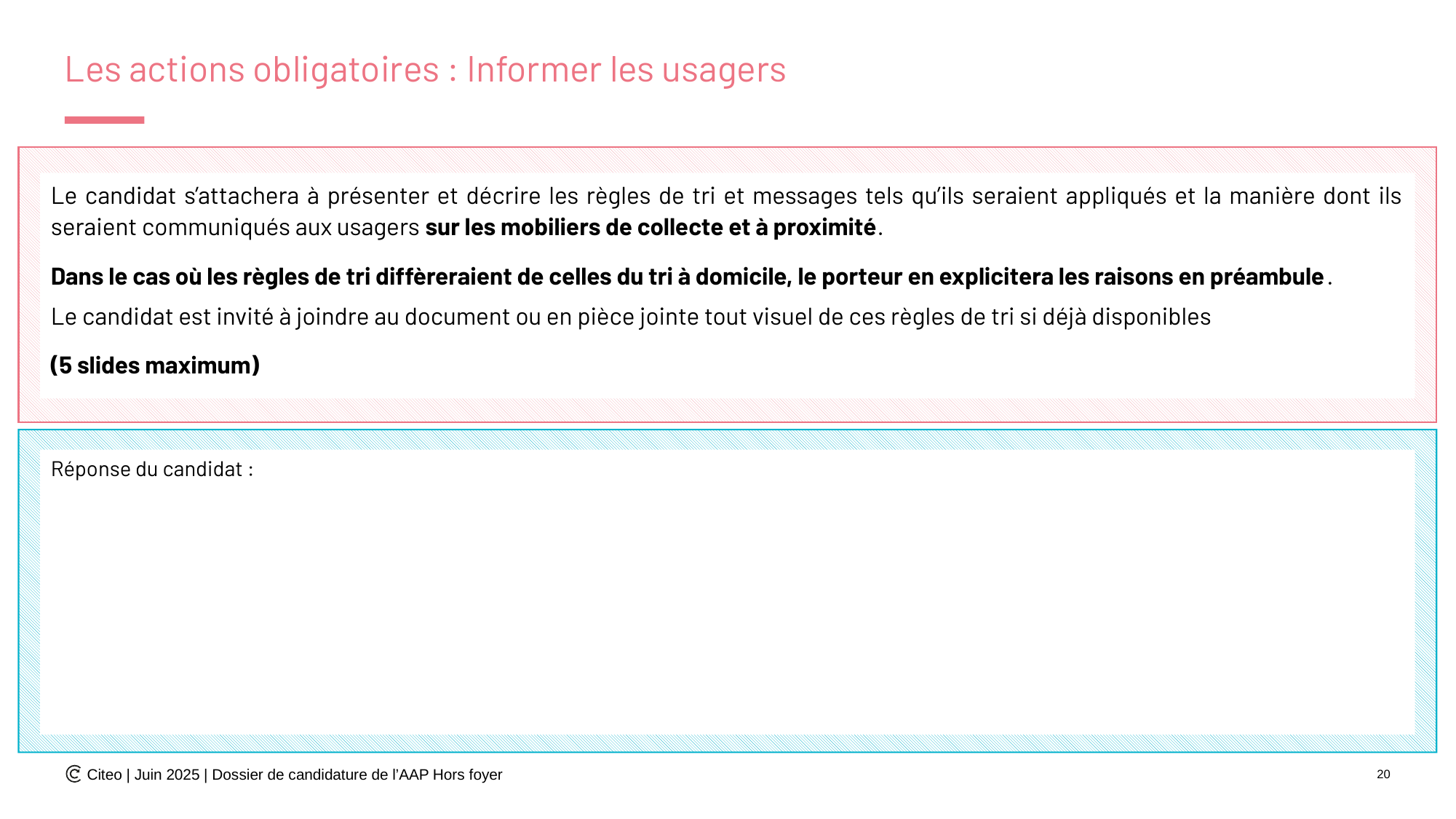

# Les actions obligatoires : Informer les usagers

Le candidat s’attachera à présenter et décrire les règles de tri et messages tels qu’ils seraient appliqués et la manière dont ils seraient communiqués aux usagers sur les mobiliers de collecte et à proximité.
Dans le cas où les règles de tri diffèreraient de celles du tri à domicile, le porteur en explicitera les raisons en préambule.
Le candidat est invité à joindre au document ou en pièce jointe tout visuel de ces règles de tri si déjà disponibles
(5 slides maximum)

Réponse du candidat :
Citeo | Juin 2025 | Dossier de candidature de l’AAP Hors foyer
20